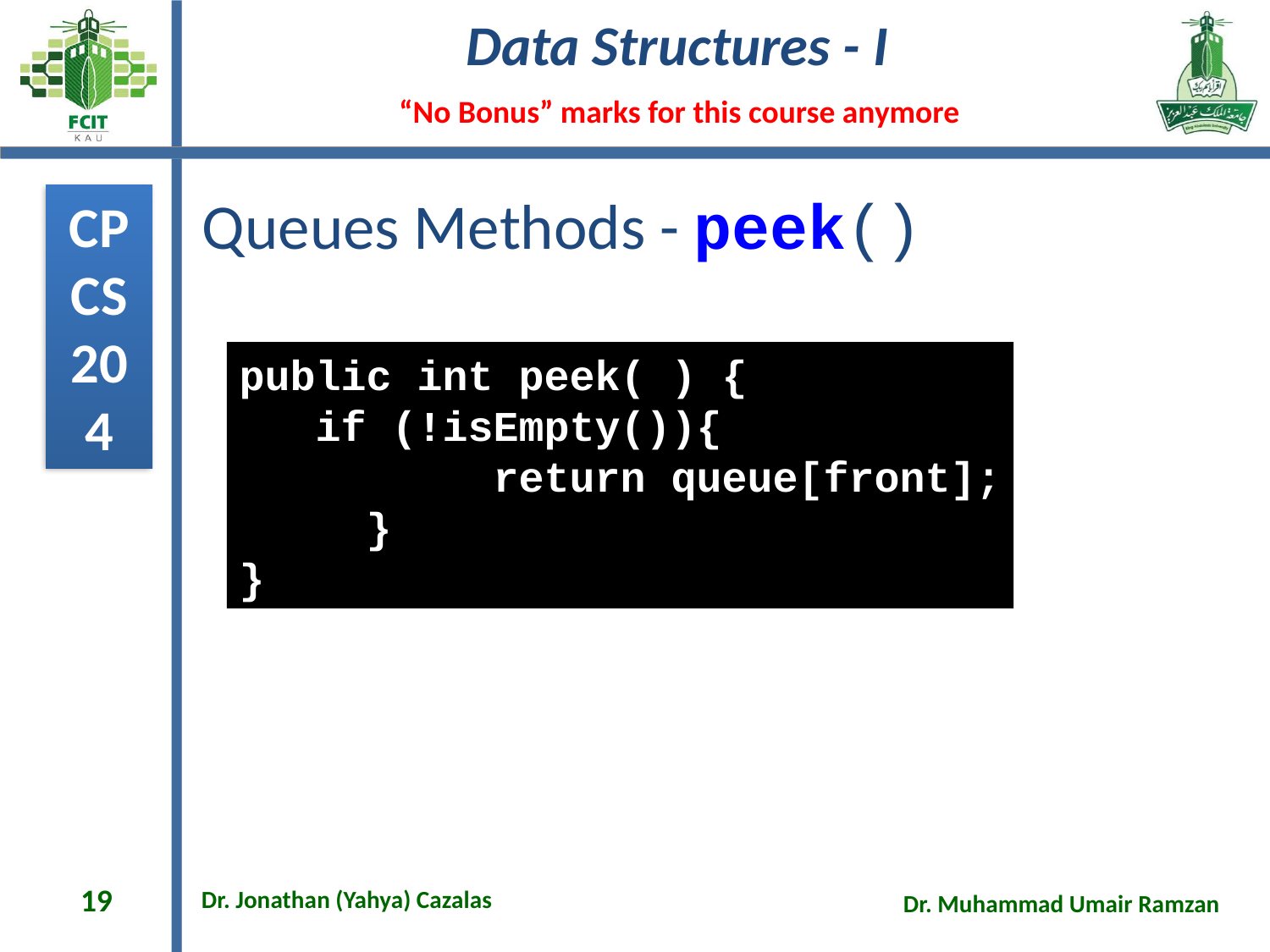

# Queues Methods - peek()
public int peek( ) {
   if (!isEmpty()){
		return queue[front];
	}
}
19